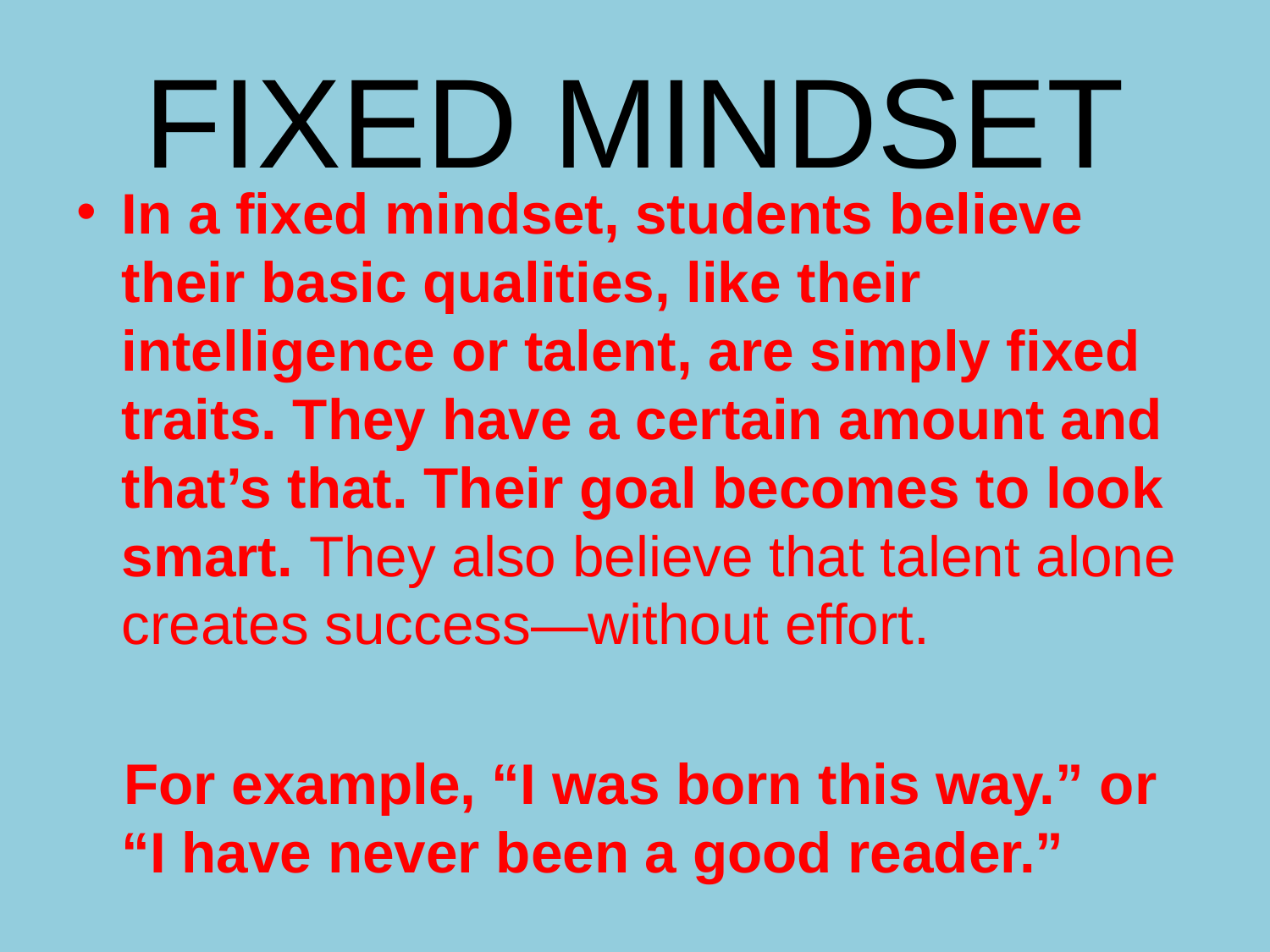

# FIXED MINDSET
In a fixed mindset, students believe their basic qualities, like their intelligence or talent, are simply fixed traits. They have a certain amount and that’s that. Their goal becomes to look smart. They also believe that talent alone creates success—without effort.

   For example, “I was born this way.” or “I have never been a good reader.”